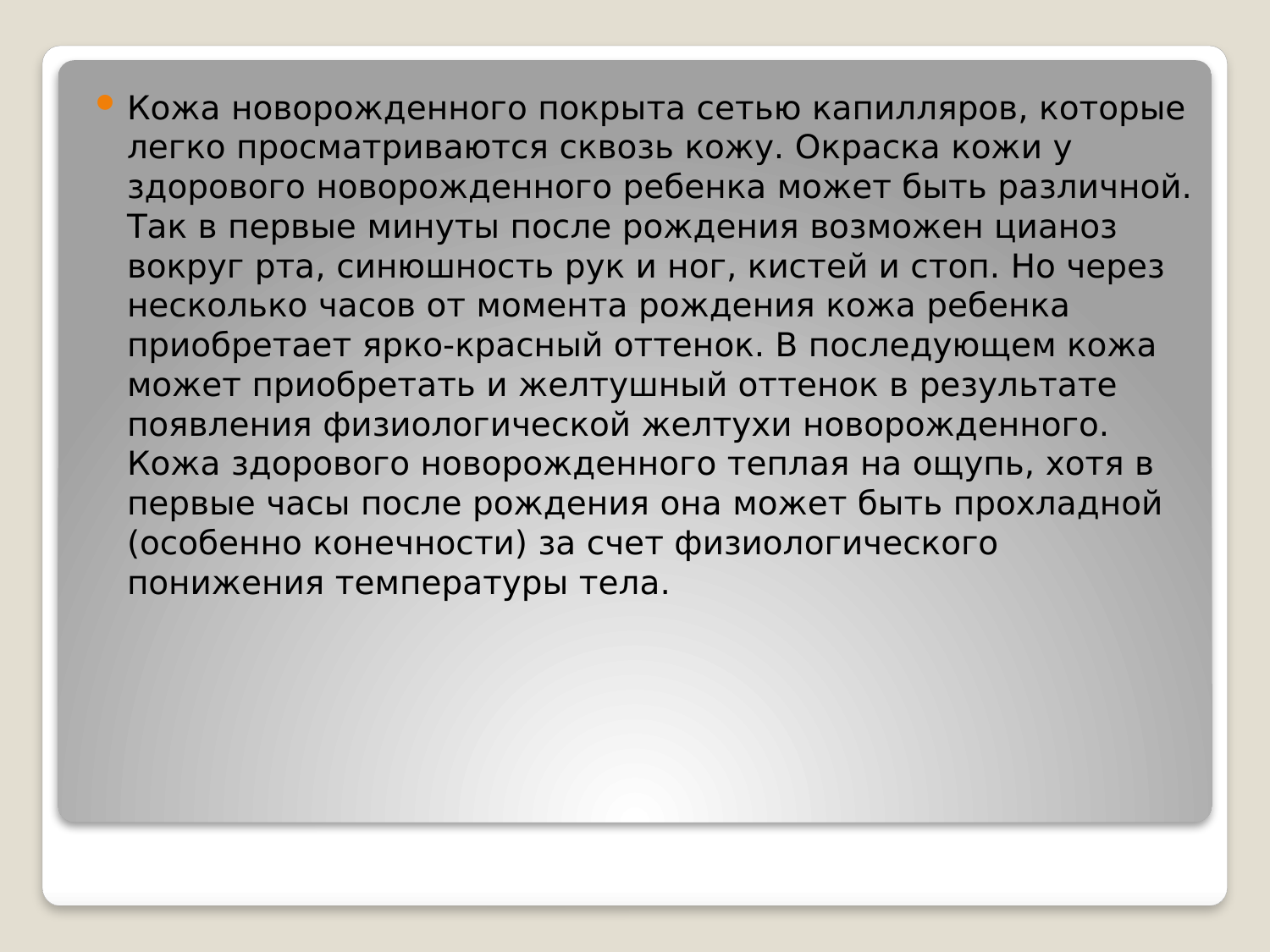

Кожа новорожденного покрыта сетью капилляров, которые легко просматриваются сквозь кожу. Окраска кожи у здорового новорожденного ребенка может быть различной. Так в первые минуты после рождения возможен цианоз вокруг рта, синюшность рук и ног, кистей и стоп. Но через несколько часов от момента рождения кожа ребенка приобретает ярко-красный оттенок. В последующем кожа может приобретать и желтушный оттенок в результате появления физиологической желтухи новорожденного. Кожа здорового новорожденного теплая на ощупь, хотя в первые часы после рождения она может быть прохладной (особенно конечности) за счет физиологического понижения температуры тела.